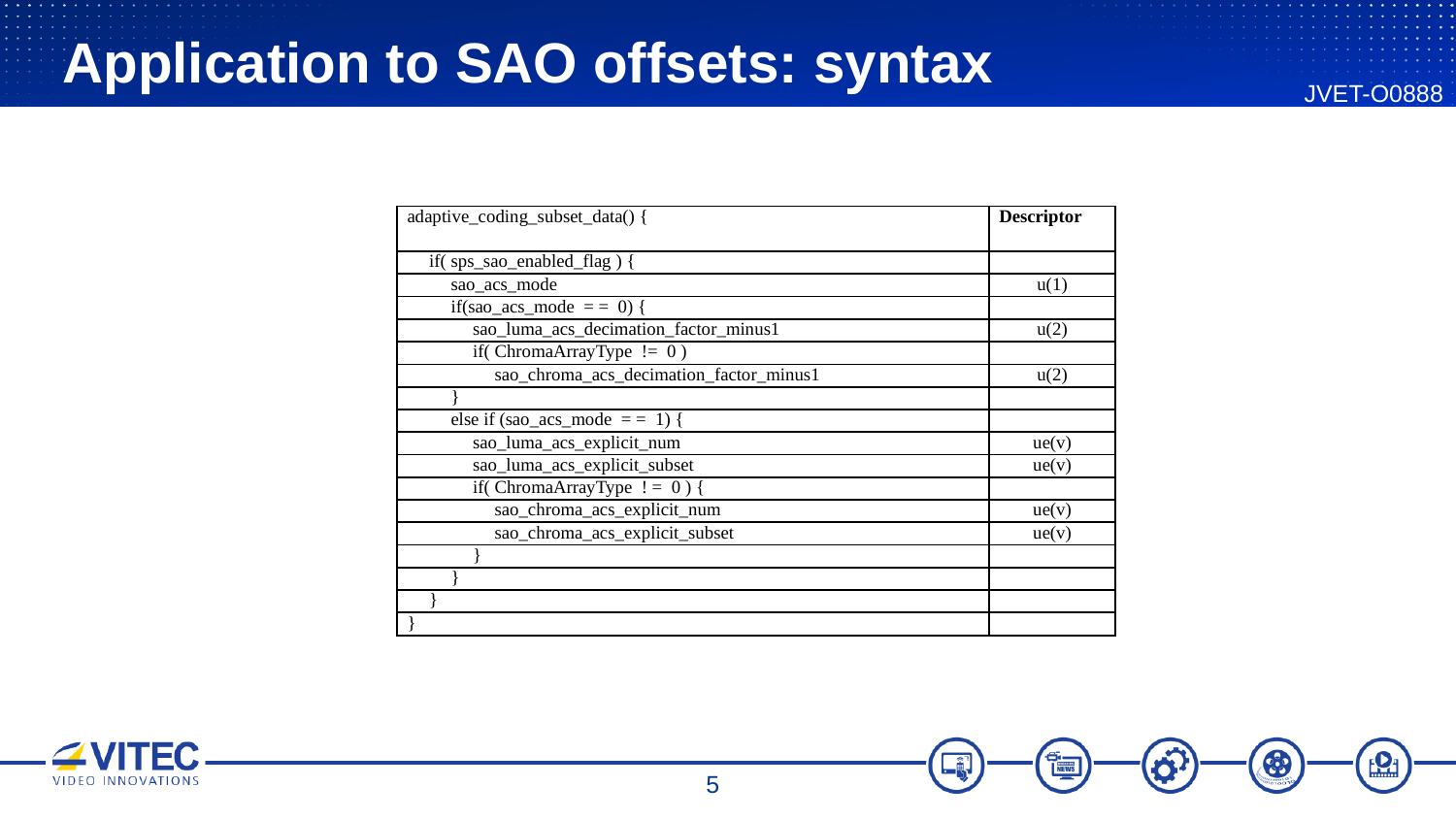

# Application to SAO offsets: syntax
JVET-O0888
| adaptive\_coding\_subset\_data() { | Descriptor |
| --- | --- |
| if( sps\_sao\_enabled\_flag ) { |  |
| sao\_acs\_mode | u(1) |
| if(sao\_acs\_mode = = 0) { |  |
| sao\_luma\_acs\_decimation\_factor\_minus1 | u(2) |
| if( ChromaArrayType != 0 ) |  |
| sao\_chroma\_acs\_decimation\_factor\_minus1 | u(2) |
| } |  |
| else if (sao\_acs\_mode = = 1) { |  |
| sao\_luma\_acs\_explicit\_num | ue(v) |
| sao\_luma\_acs\_explicit\_subset | ue(v) |
| if( ChromaArrayType ! = 0 ) { |  |
| sao\_chroma\_acs\_explicit\_num | ue(v) |
| sao\_chroma\_acs\_explicit\_subset | ue(v) |
| } |  |
| } |  |
| } |  |
| } |  |

5